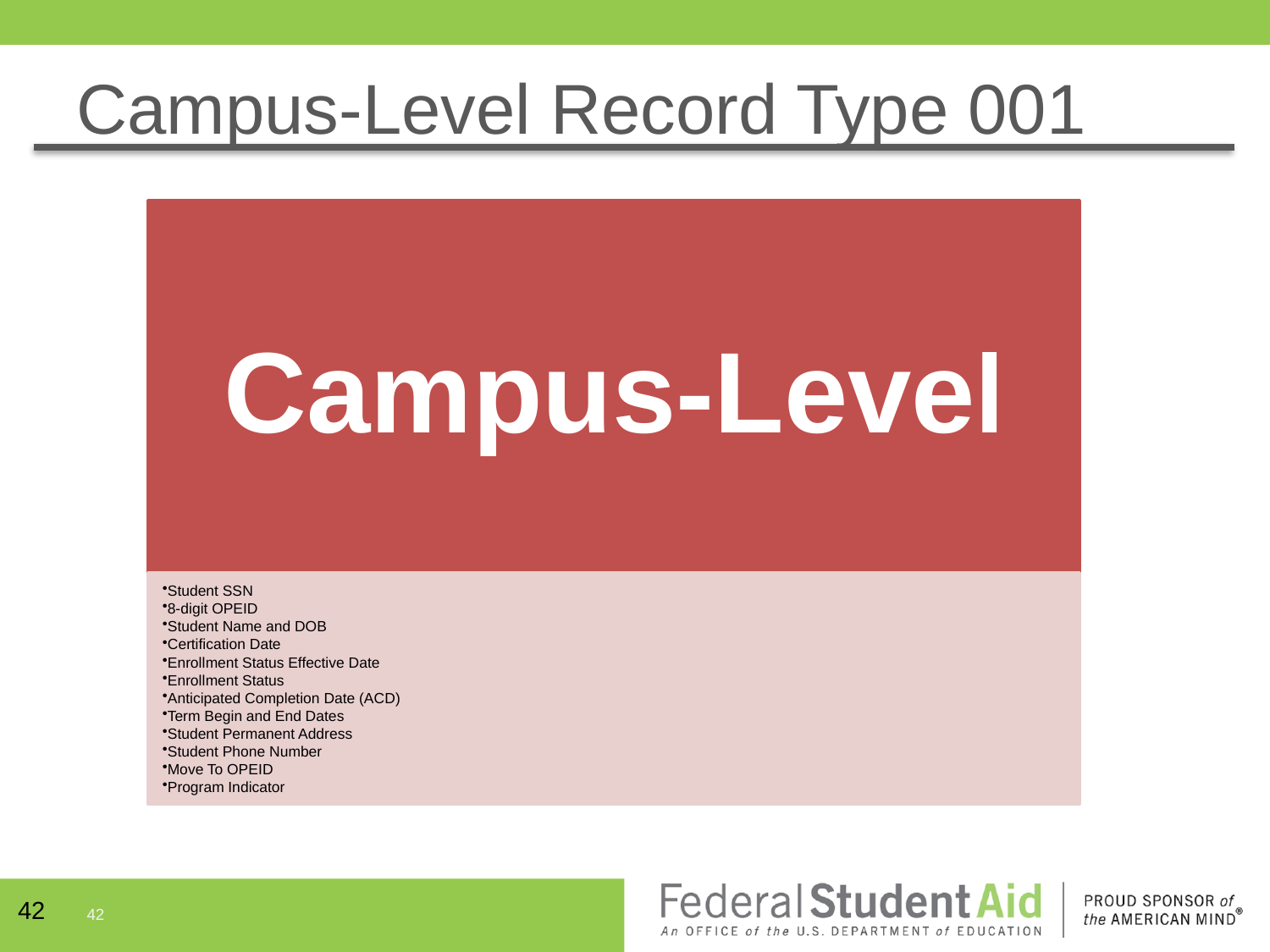

# Campus-Level Record Type 001
Campus-Level
8-digit OPEID
Student Phone Number
Certification Date
Enrollment Status
Enrollment Status Effective Date
Anticipated Completion Date (ACD)
Term Begin and End Dates
Program Indicator
Student Name and DOB
Student Permanent Address
Move To OPEID
Student SSN
42
42